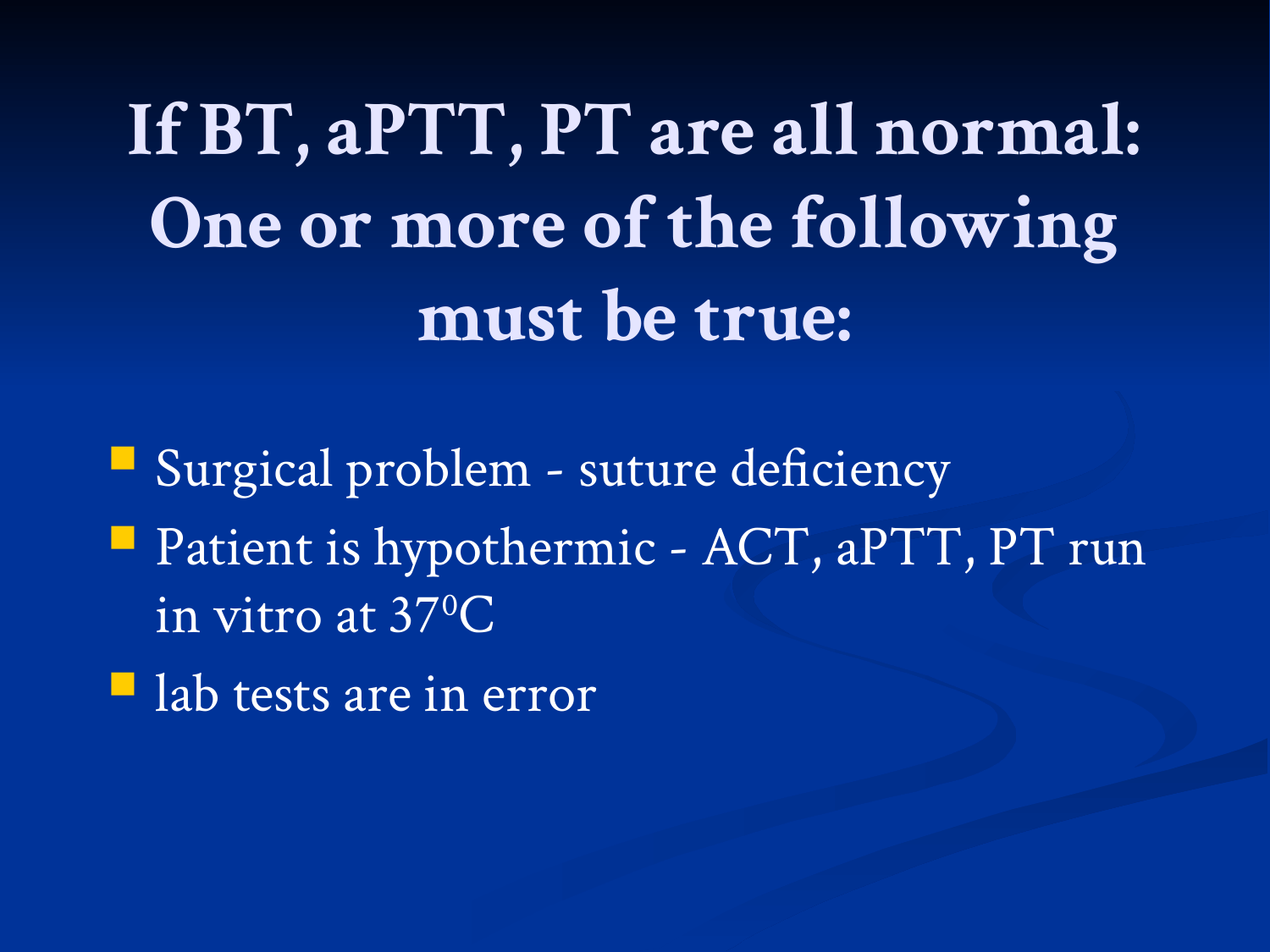

# If BT, aPTT, PT are all normal: One or more of the following must be true:
Surgical problem - suture deficiency
Patient is hypothermic - ACT, aPTT, PT run in vitro at 370C
lab tests are in error